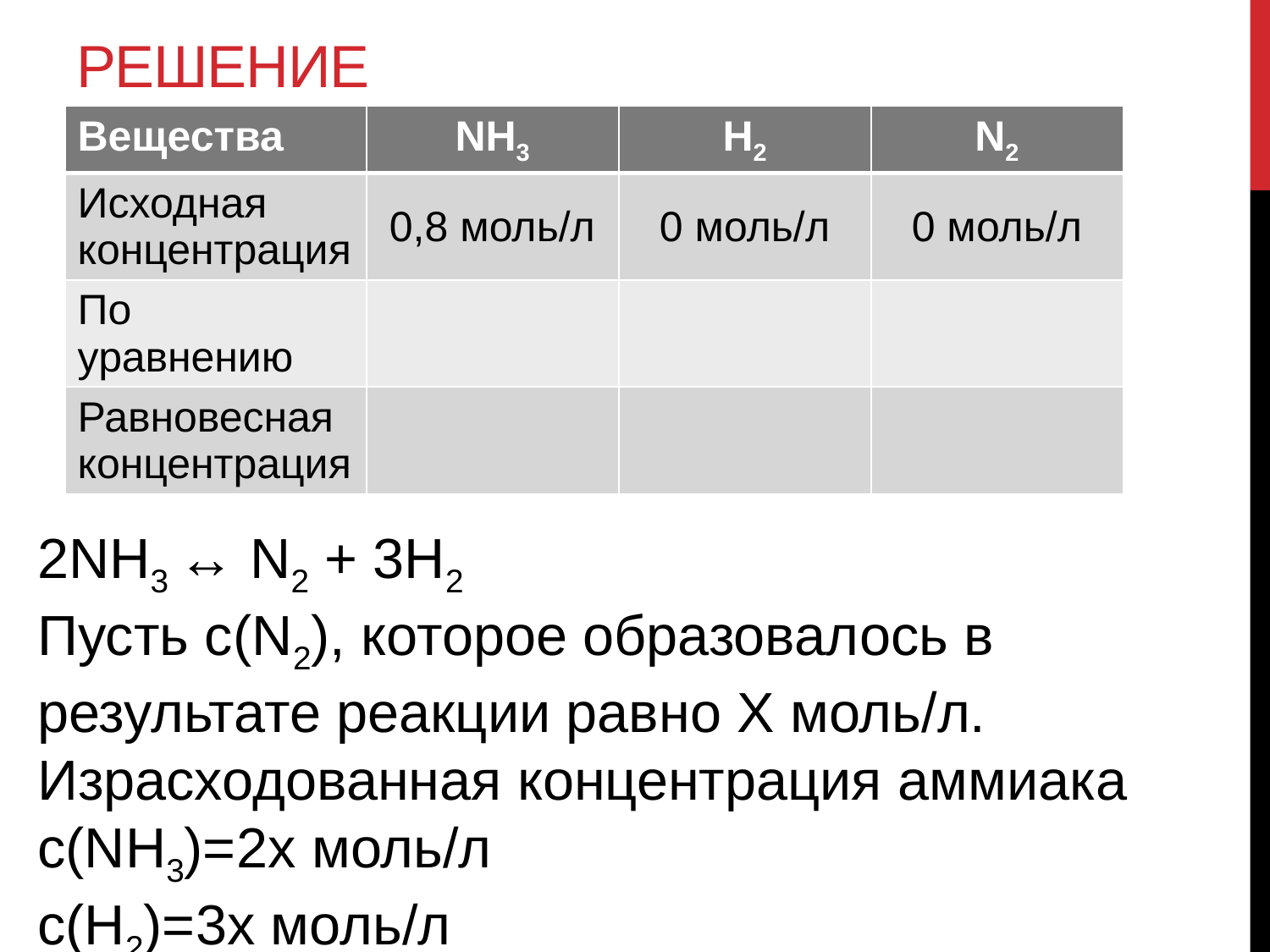

# решение
| Вещества | NН3 | Н2 | N2 |
| --- | --- | --- | --- |
| Исходная концентрация | 0,8 моль/л | 0 моль/л | 0 моль/л |
| По уравнению |  |  |  |
| Равновесная концентрация |  |  |  |
2NH3 ↔ N2 + 3H2
Пусть с(N2), которое образовалось в результате реакции равно Х моль/л.
Израсходованная концентрация аммиака с(NH3)=2х моль/л
с(H2)=3х моль/л